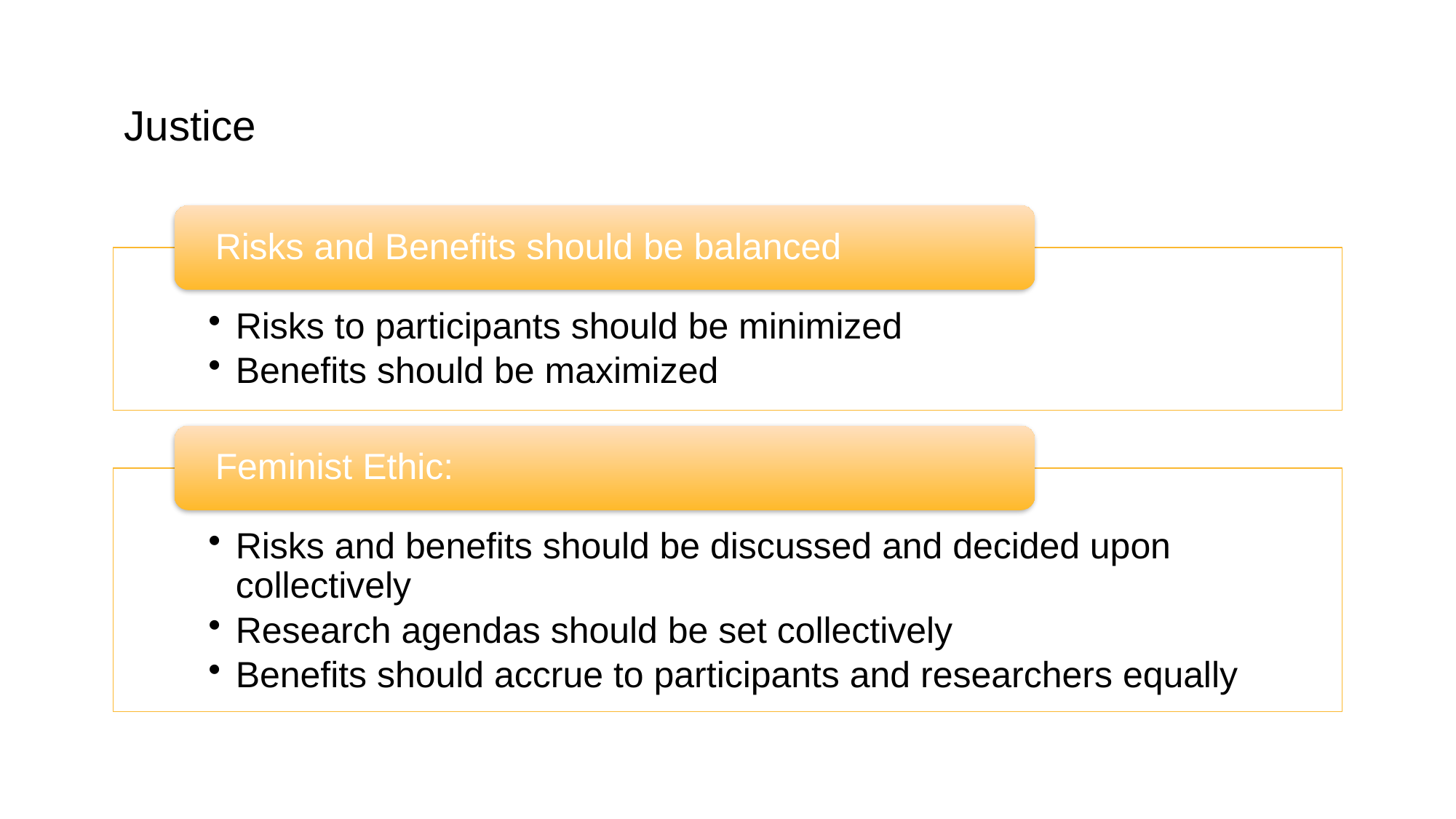

# Justice
Risks to participants should be minimized
Benefits should be maximized
Risks and Benefits should be balanced
Risks and benefits should be discussed and decided upon collectively
Research agendas should be set collectively
Benefits should accrue to participants and researchers equally
Feminist Ethic: